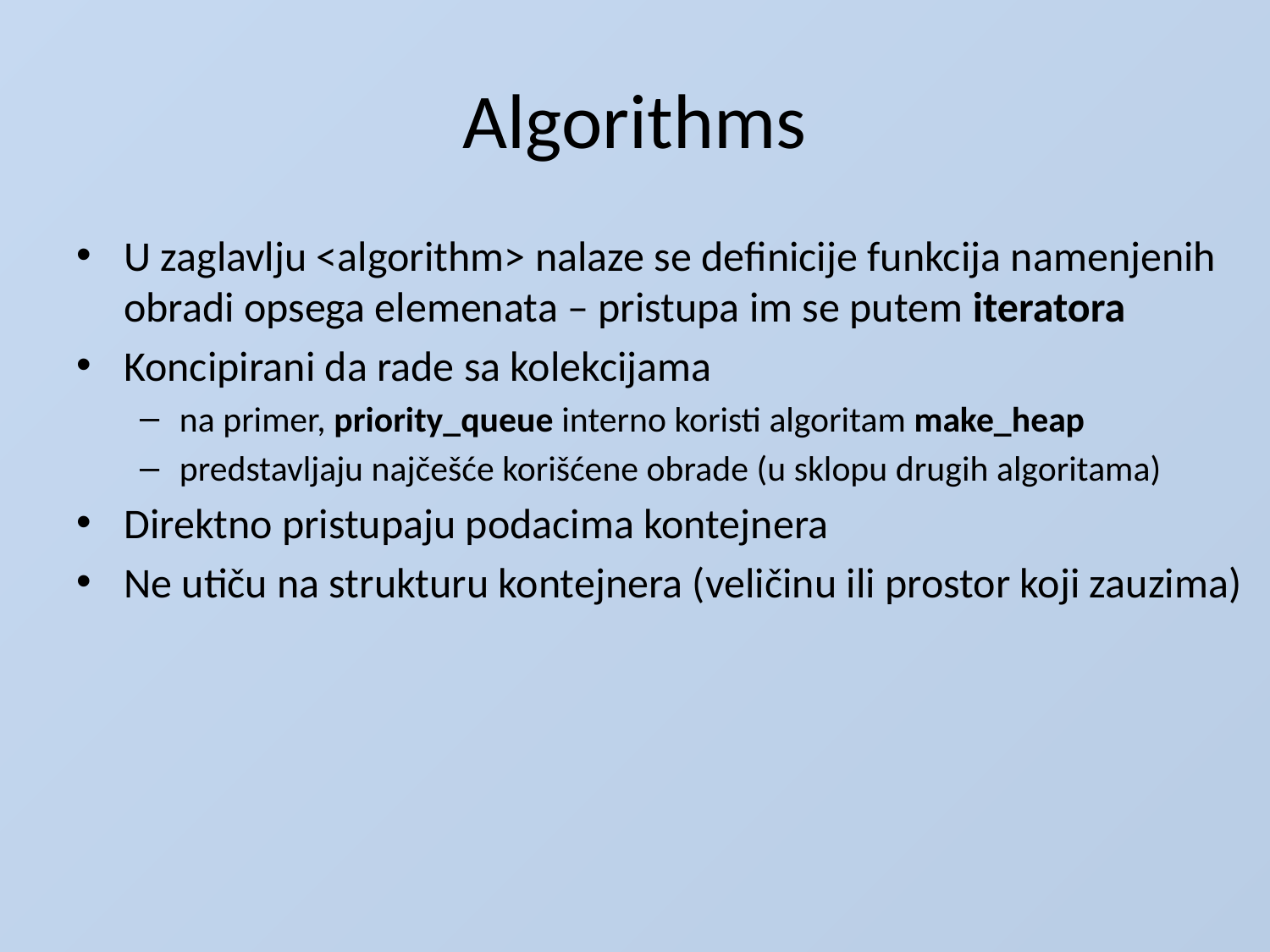

# Algorithms
U zaglavlju <algorithm> nalaze se definicije funkcija namenjenih obradi opsega elemenata – pristupa im se putem iteratora
Koncipirani da rade sa kolekcijama
na primer, priority_queue interno koristi algoritam make_heap
predstavljaju najčešće korišćene obrade (u sklopu drugih algoritama)
Direktno pristupaju podacima kontejnera
Ne utiču na strukturu kontejnera (veličinu ili prostor koji zauzima)